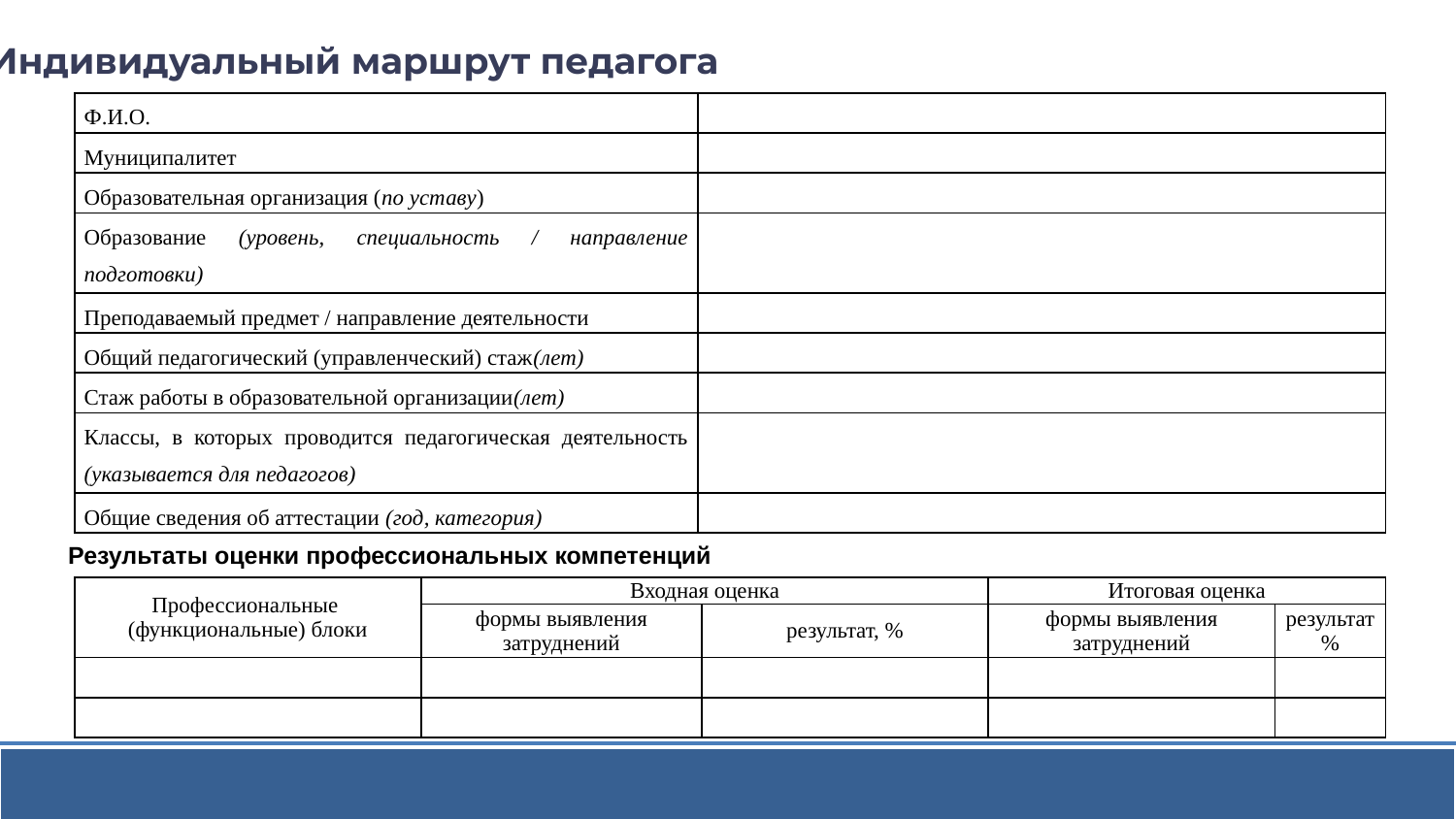

Индивидуальный маршрут педагога
| Ф.И.О. |  |
| --- | --- |
| Муниципалитет |  |
| Образовательная организация (по уставу) |  |
| Образование (уровень, специальность / направление подготовки) |  |
| Преподаваемый предмет / направление деятельности |  |
| Общий педагогический (управленческий) стаж(лет) |  |
| Стаж работы в образовательной организации(лет) |  |
| Классы, в которых проводится педагогическая деятельность (указывается для педагогов) |  |
| Общие сведения об аттестации (год, категория) |  |
Результаты оценки профессиональных компетенций
| Профессиональные (функциональные) блоки | Входная оценка |  | Итоговая оценка |  |
| --- | --- | --- | --- | --- |
|  | формы выявления затруднений | результат, % | формы выявления затруднений | результат % |
|  |  |  |  |  |
|  |  |  |  |  |